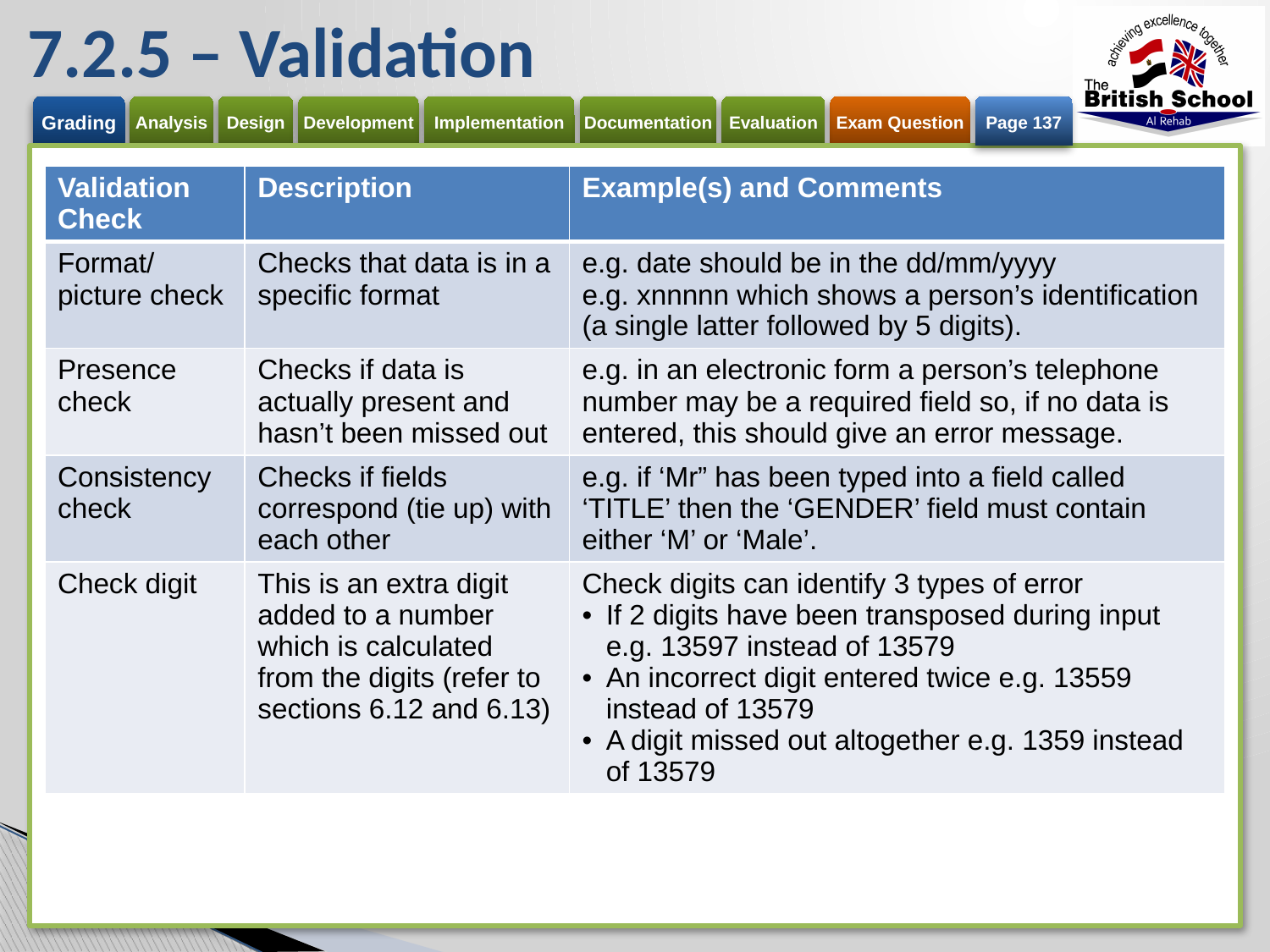

# 7.2.5 – Validation
Page 137
| Validation Check | Description | Example(s) and Comments |
| --- | --- | --- |
| Format/ picture check | Checks that data is in a specific format | e.g. date should be in the dd/mm/yyyy e.g. xnnnnn which shows a person’s identification (a single latter followed by 5 digits). |
| Presence check | Checks if data is actually present and hasn’t been missed out | e.g. in an electronic form a person’s telephone number may be a required field so, if no data is entered, this should give an error message. |
| Consistency check | Checks if fields correspond (tie up) with each other | e.g. if ‘Mr” has been typed into a field called ‘TITLE’ then the ‘GENDER’ field must contain either ‘M’ or ‘Male’. |
| Check digit | This is an extra digit added to a number which is calculated from the digits (refer to sections 6.12 and 6.13) | Check digits can identify 3 types of error If 2 digits have been transposed during input e.g. 13597 instead of 13579 An incorrect digit entered twice e.g. 13559 instead of 13579 A digit missed out altogether e.g. 1359 instead of 13579 |